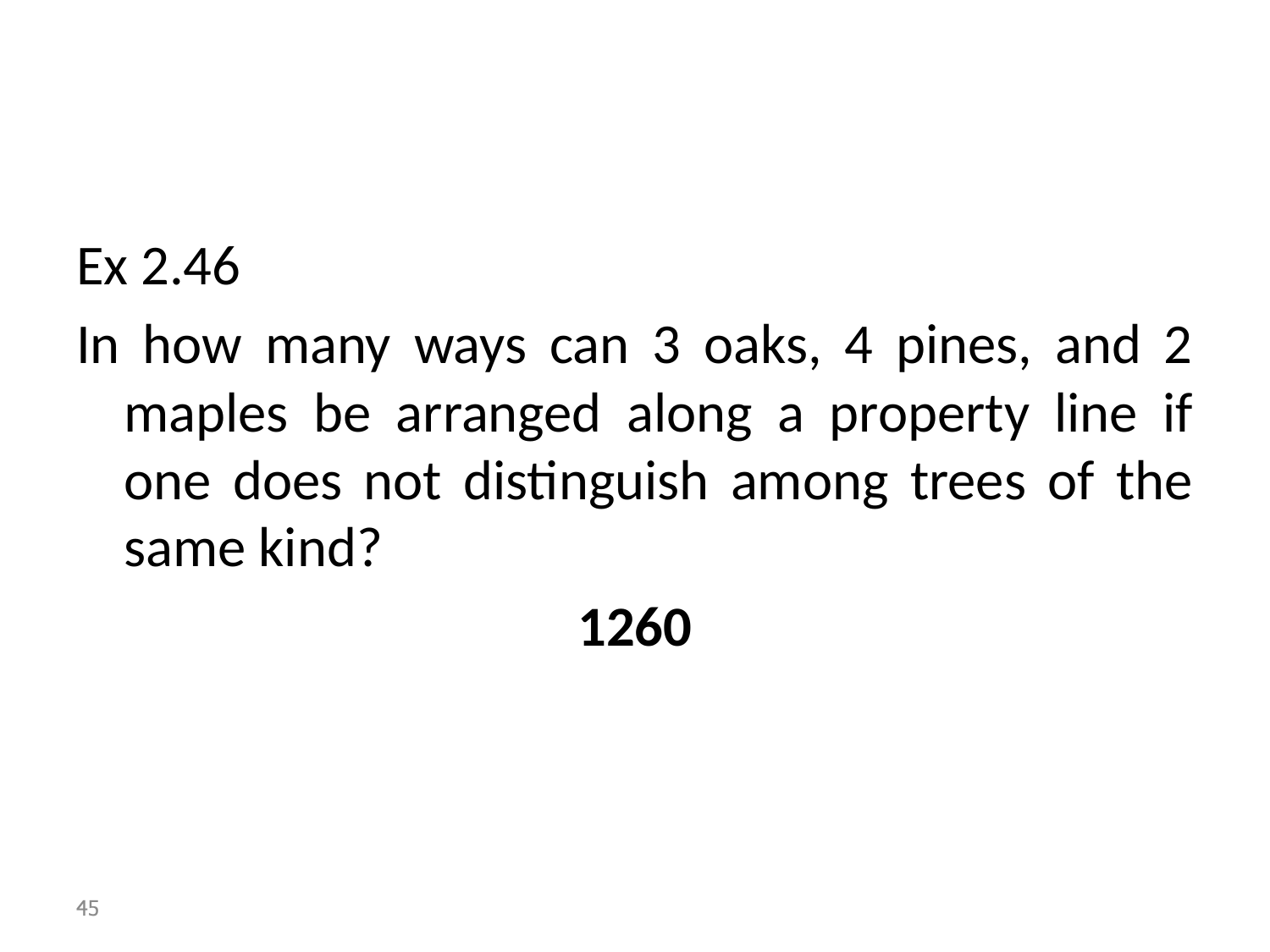

#
Ex 2.46
In how many ways can 3 oaks, 4 pines, and 2 maples be arranged along a property line if one does not distinguish among trees of the same kind?
1260
45